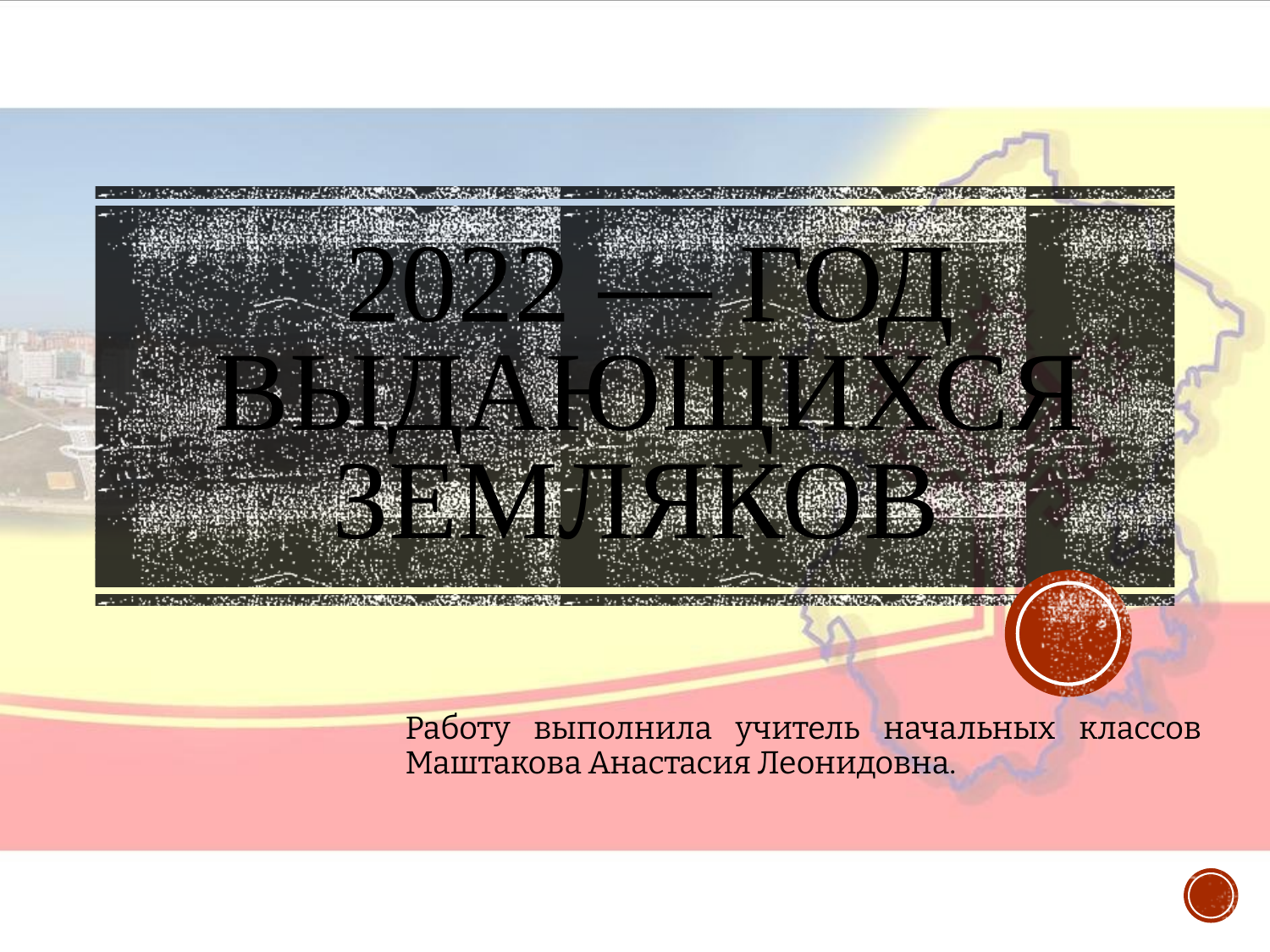

2022 — год выдающихся земляков
Работу выполнила учитель начальных классов Маштакова Анастасия Леонидовна.